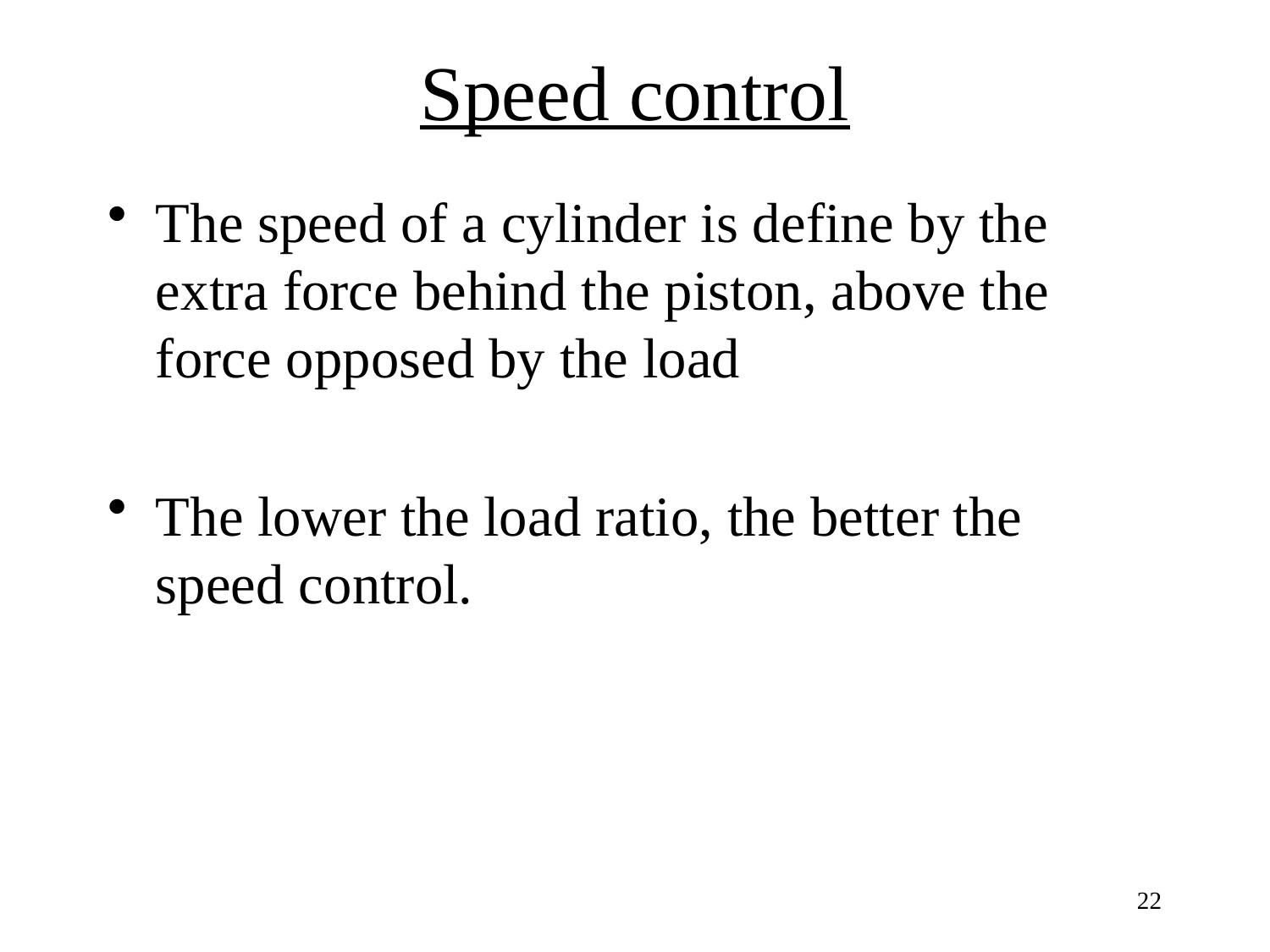

# Speed control
The speed of a cylinder is define by the extra force behind the piston, above the force opposed by the load

The lower the load ratio, the better the speed control.
22